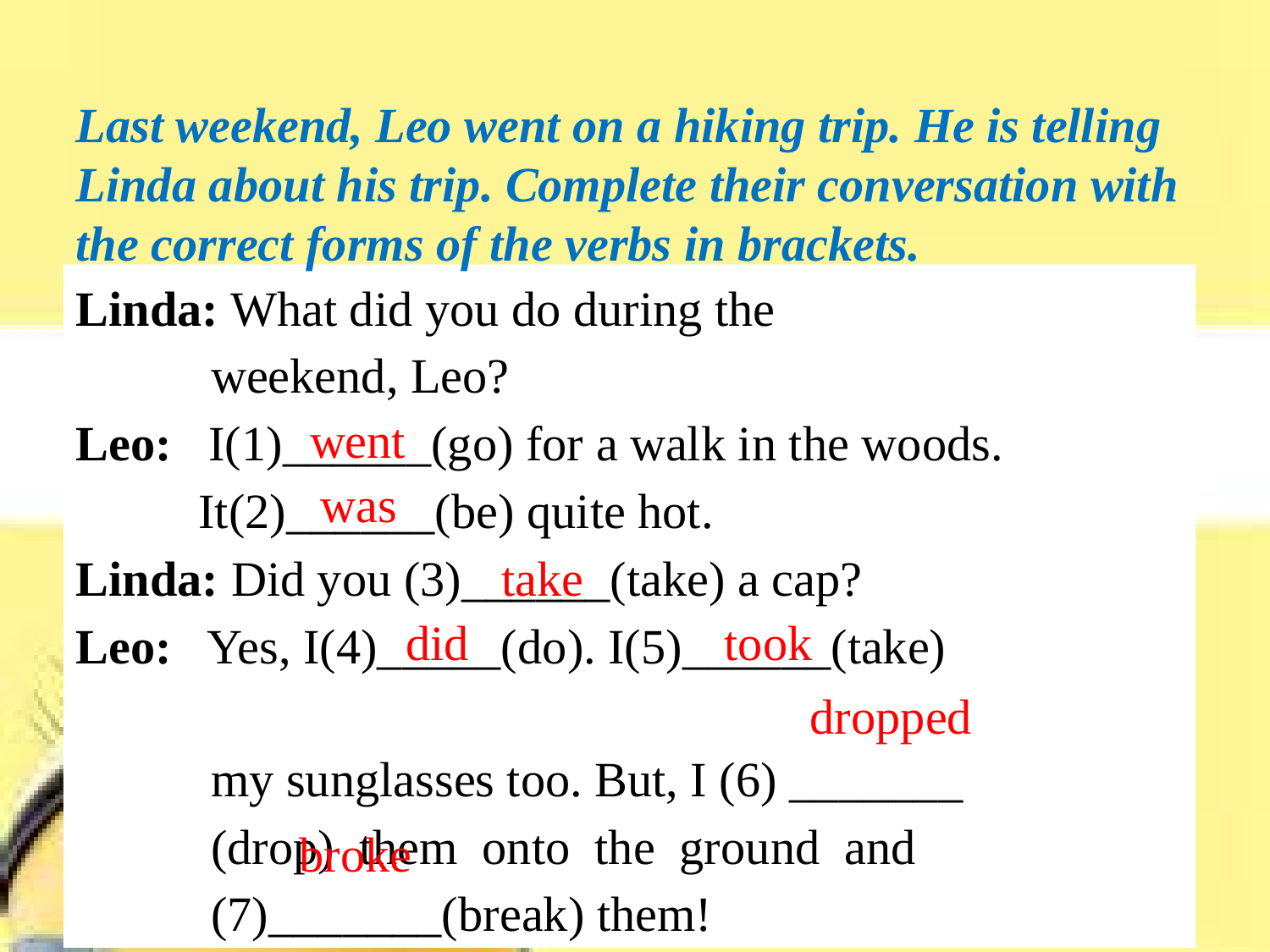

Last weekend, Leo went on a hiking trip. He is telling Linda about his trip. Complete their conversation with the correct forms of the verbs in brackets.

Linda: What did you do during the
           weekend, Leo?
Leo:   I(1)______(go) for a walk in the woods.
          It(2)______(be) quite hot.
Linda: Did you (3)______(take) a cap?
Leo:   Yes, I(4)_____(do). I(5)______(take)
           my sunglasses too. But, I (6) _______
           (drop)  them  onto  the  ground  and
           (7)_______(break) them!

went
was
take
did
took
dropped
broke